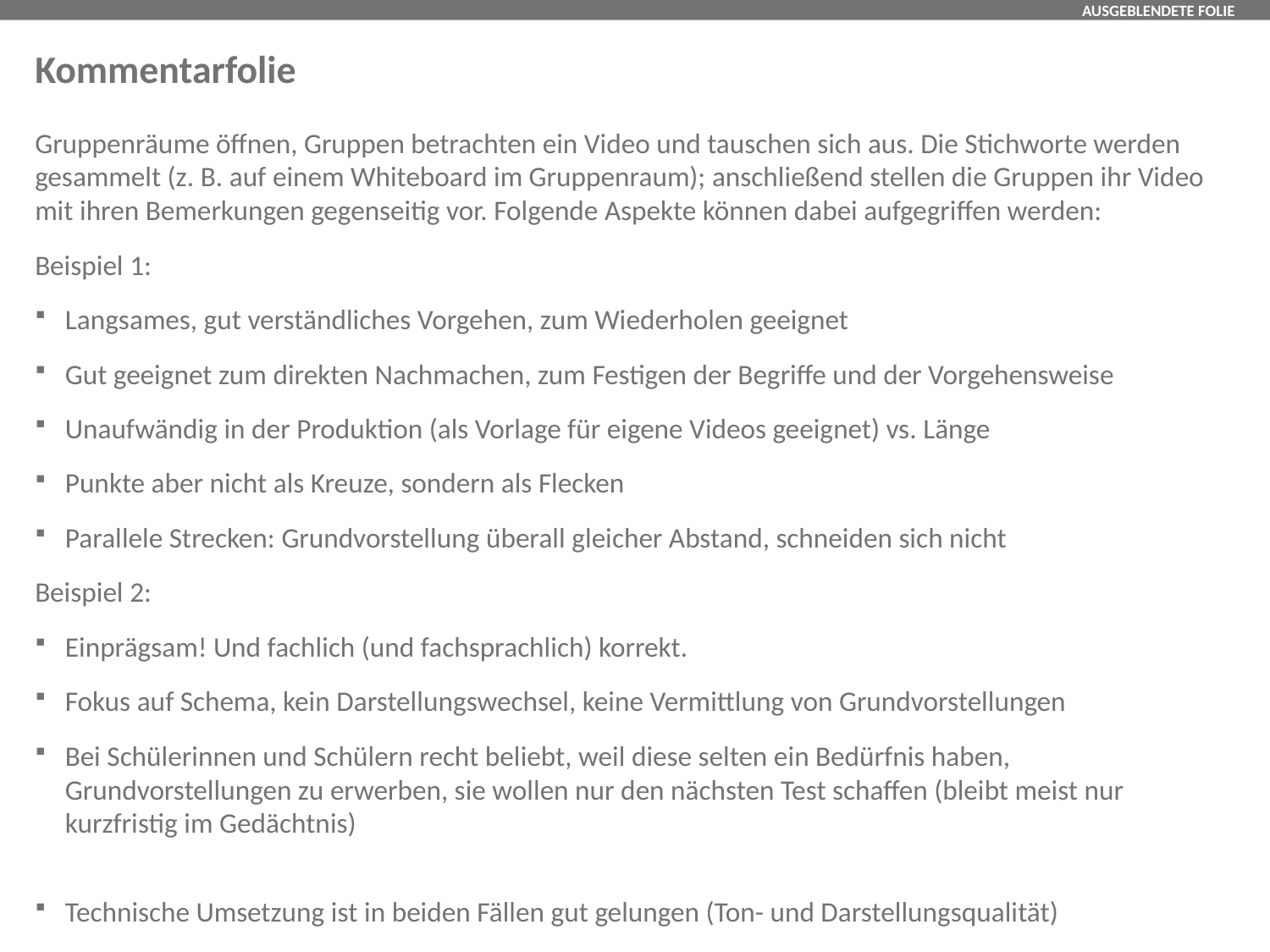

# Kommentarfolie
Gruppenräume öffnen, Gruppen betrachten ein Video und tauschen sich aus. Die Stichworte werden gesammelt (z. B. auf einem Whiteboard im Gruppenraum); anschließend stellen die Gruppen ihr Video mit ihren Bemerkungen gegenseitig vor. Folgende Aspekte können dabei aufgegriffen werden:
Beispiel 1:
Langsames, gut verständliches Vorgehen, zum Wiederholen geeignet
Gut geeignet zum direkten Nachmachen, zum Festigen der Begriffe und der Vorgehensweise
Unaufwändig in der Produktion (als Vorlage für eigene Videos geeignet) vs. Länge
Punkte aber nicht als Kreuze, sondern als Flecken
Parallele Strecken: Grundvorstellung überall gleicher Abstand, schneiden sich nicht
Beispiel 2:
Einprägsam! Und fachlich (und fachsprachlich) korrekt.
Fokus auf Schema, kein Darstellungswechsel, keine Vermittlung von Grundvorstellungen
Bei Schülerinnen und Schülern recht beliebt, weil diese selten ein Bedürfnis haben, Grundvorstellungen zu erwerben, sie wollen nur den nächsten Test schaffen (bleibt meist nur kurzfristig im Gedächtnis)
Technische Umsetzung ist in beiden Fällen gut gelungen (Ton- und Darstellungsqualität)